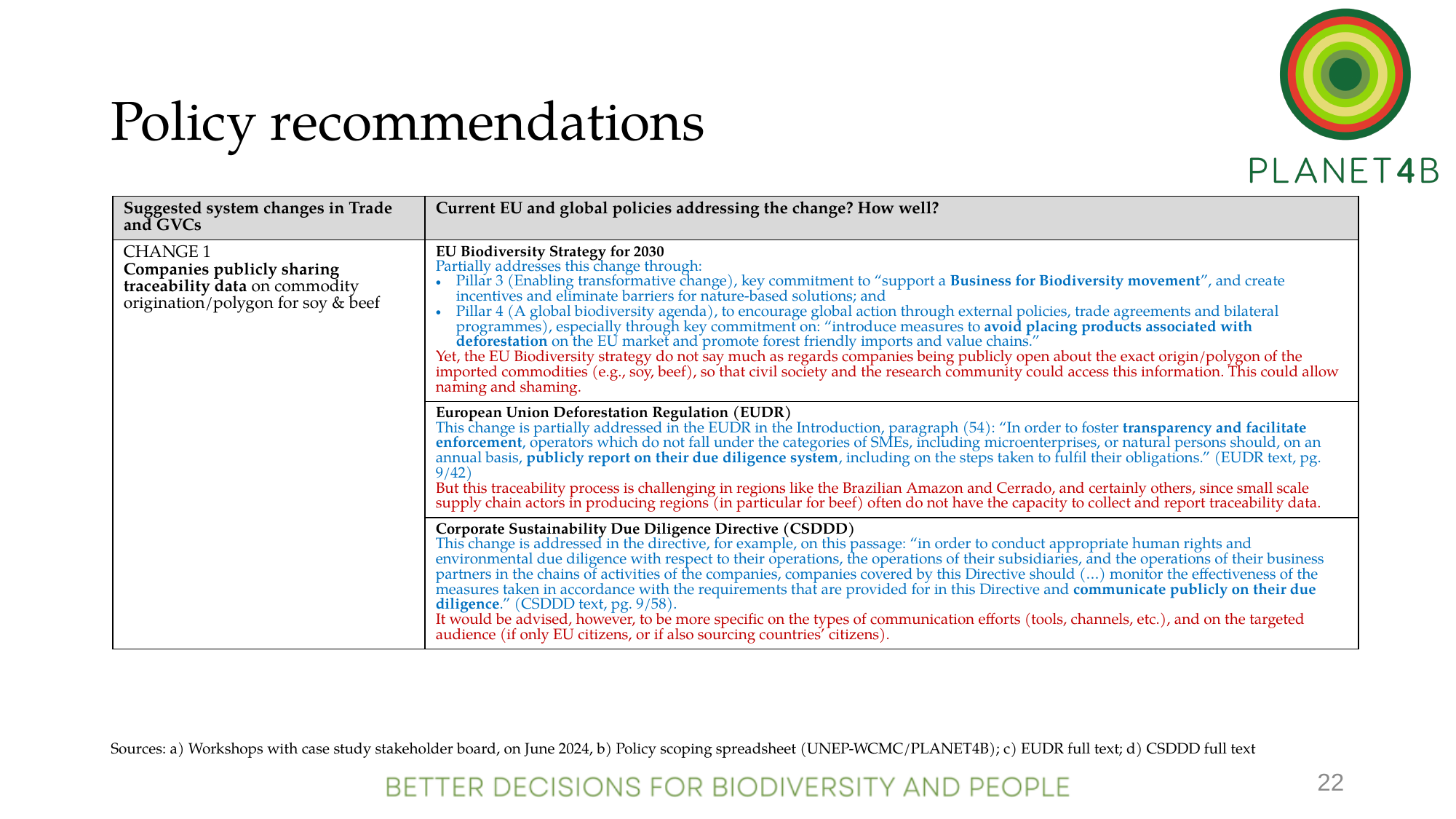

# Policy recommendations
| Suggested system changes in Trade and GVCs | Current EU and global policies addressing the change? How well? |
| --- | --- |
| CHANGE 1 Companies publicly sharing traceability data on commodity origination/polygon for soy & beef | EU Biodiversity Strategy for 2030 Partially addresses this change through: Pillar 3 (Enabling transformative change), key commitment to “support a Business for Biodiversity movement”, and create incentives and eliminate barriers for nature-based solutions; and Pillar 4 (A global biodiversity agenda), to encourage global action through external policies, trade agreements and bilateral programmes), especially through key commitment on: “introduce measures to avoid placing products associated with deforestation on the EU market and promote forest friendly imports and value chains.” Yet, the EU Biodiversity strategy do not say much as regards companies being publicly open about the exact origin/polygon of the imported commodities (e.g., soy, beef), so that civil society and the research community could access this information. This could allow naming and shaming. |
|  | European Union Deforestation Regulation (EUDR) This change is partially addressed in the EUDR in the Introduction, paragraph (54): “In order to foster transparency and facilitate enforcement, operators which do not fall under the categories of SMEs, including microenterprises, or natural persons should, on an annual basis, publicly report on their due diligence system, including on the steps taken to fulfil their obligations.” (EUDR text, pg. 9/42)  But this traceability process is challenging in regions like the Brazilian Amazon and Cerrado, and certainly others, since small scale supply chain actors in producing regions (in particular for beef) often do not have the capacity to collect and report traceability data. |
|  | Corporate Sustainability Due Diligence Directive (CSDDD) This change is addressed in the directive, for example, on this passage: “in order to conduct appropriate human rights and environmental due diligence with respect to their operations, the operations of their subsidiaries, and the operations of their business partners in the chains of activities of the companies, companies covered by this Directive should (…) monitor the effectiveness of the measures taken in accordance with the requirements that are provided for in this Directive and communicate publicly on their due diligence.” (CSDDD text, pg. 9/58). It would be advised, however, to be more specific on the types of communication efforts (tools, channels, etc.), and on the targeted audience (if only EU citizens, or if also sourcing countries’ citizens). |

Sources: a) Workshops with case study stakeholder board, on June 2024, b) Policy scoping spreadsheet (UNEP-WCMC/PLANET4B); c) EUDR full text; d) CSDDD full text
22